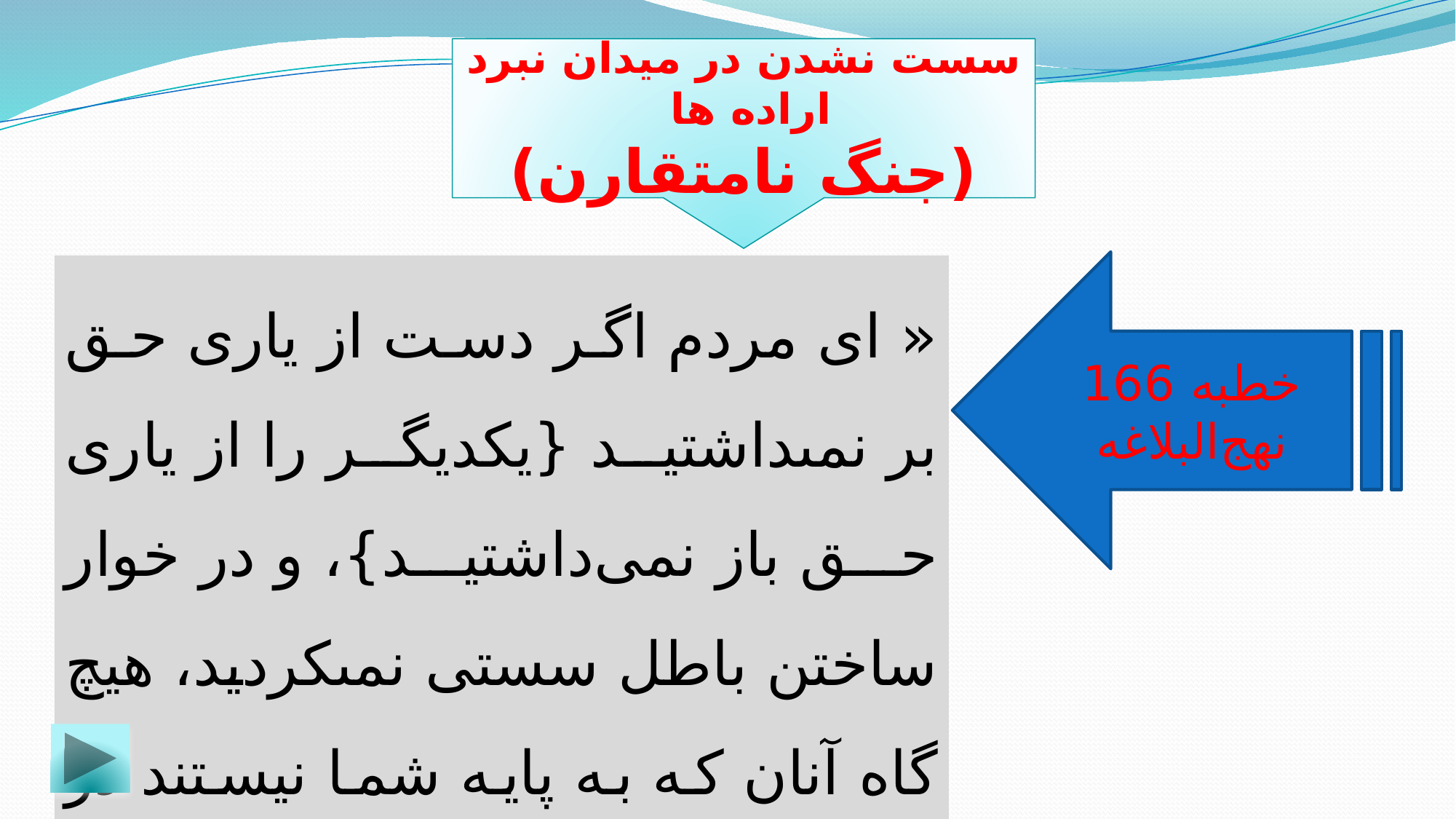

سست نشدن در میدان نبرد اراده ها
(جنگ نامتقارن)
خطبه 166 نهج‌البلاغه
« اى مردم اگر دست از يارى حق بر نمى‏داشتيد {یکدیگر را از یاری حق باز نمی‌داشتید}، و در خوار ساختن باطل سستى نمى‏كرديد، هيچ گاه آنان كه به پايه شما نيستند در نابودى شما طمع نمى‏كردند، و هيچ قدرتمندى بر شما پيروز نمى‏گشت».